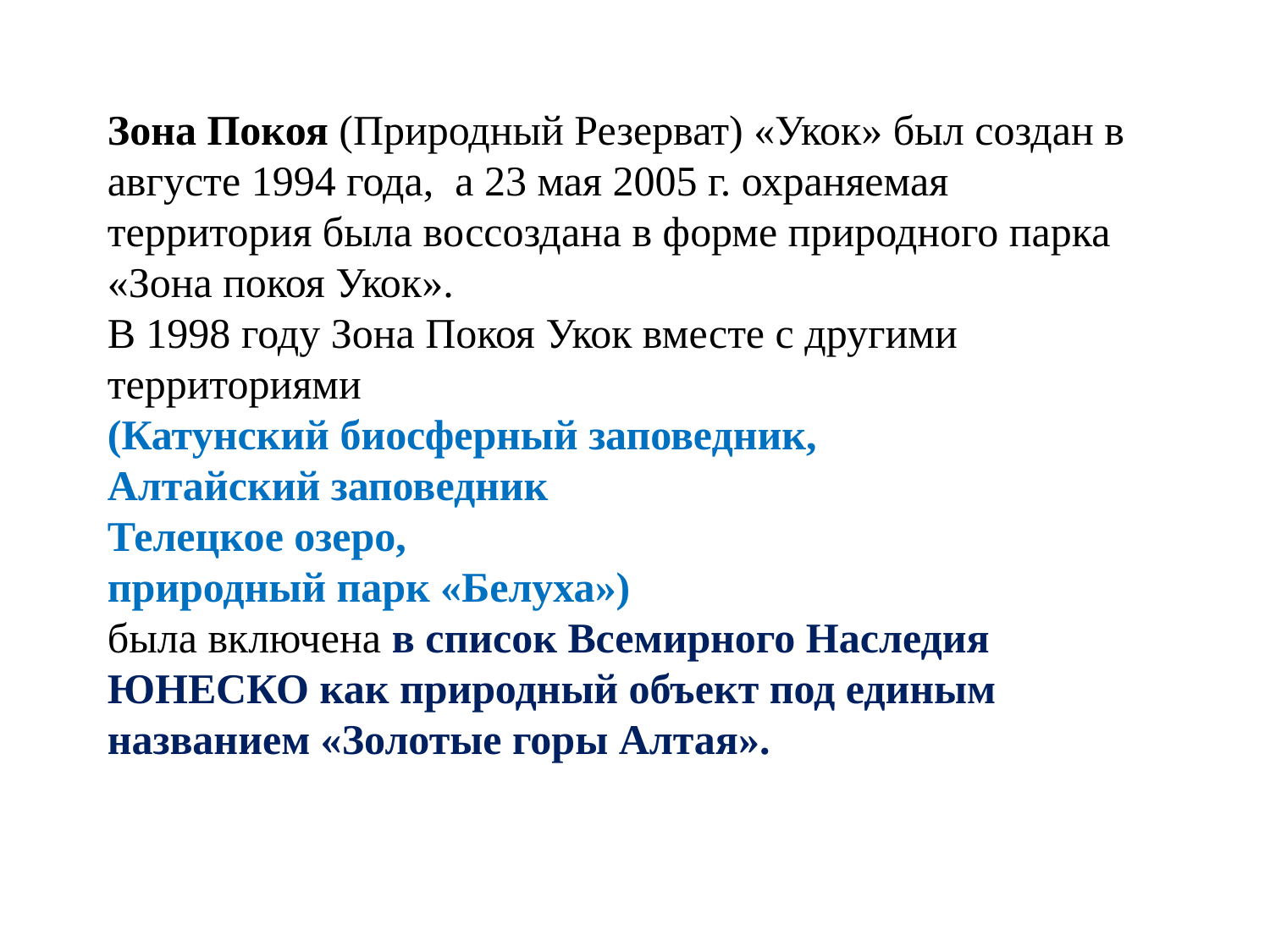

Зона Покоя (Природный Резерват) «Укок» был создан в августе 1994 года,  а 23 мая 2005 г. охраняемая территория была воссоздана в форме природного парка «Зона покоя Укок».
В 1998 году Зона Покоя Укок вместе с другими территориями
(Катунский биосферный заповедник,
Алтайский заповедник
Телецкое озеро,
природный парк «Белуха»)
была включена в список Всемирного Наследия ЮНЕСКО как природный объект под единым названием «Золотые горы Алтая».